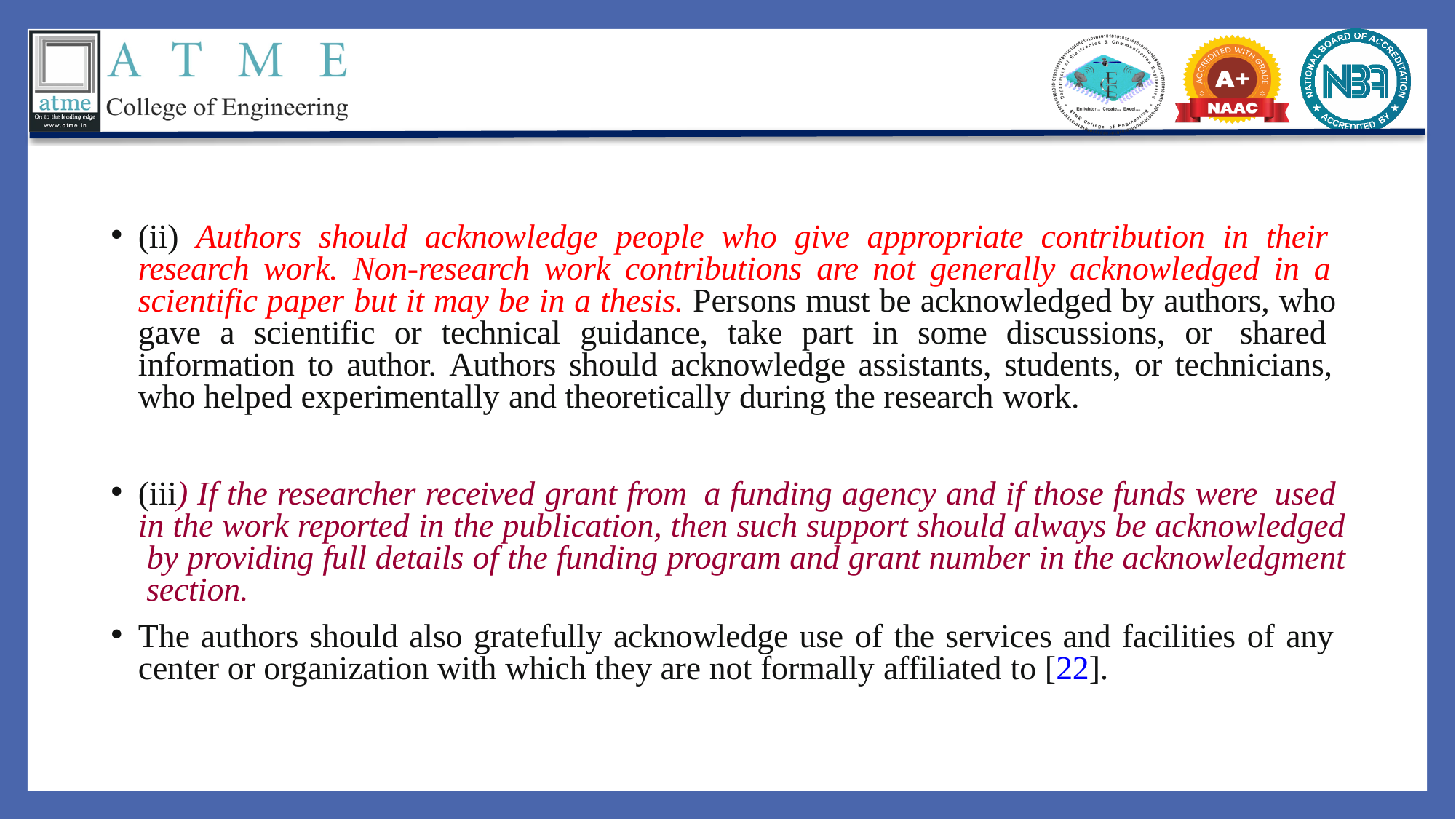

(ii) Authors should acknowledge people who give appropriate contribution in their  research work. Non-research work contributions are not generally acknowledged in a  scientific paper but it may be in a thesis. Persons must be acknowledged by authors, who  gave a scientific or technical guidance, take part in some discussions, or shared  information to author. Authors should acknowledge assistants, students, or technicians,  who helped experimentally and theoretically during the research work.

(iii) If the researcher received grant from a funding agency and if those funds were used  in the work reported in the publication, then such support should always be acknowledged  by providing full details of the funding program and grant number in the acknowledgment  section.
The authors should also gratefully acknowledge use of the services and facilities of any  center or organization with which they are not formally affiliated to [22].